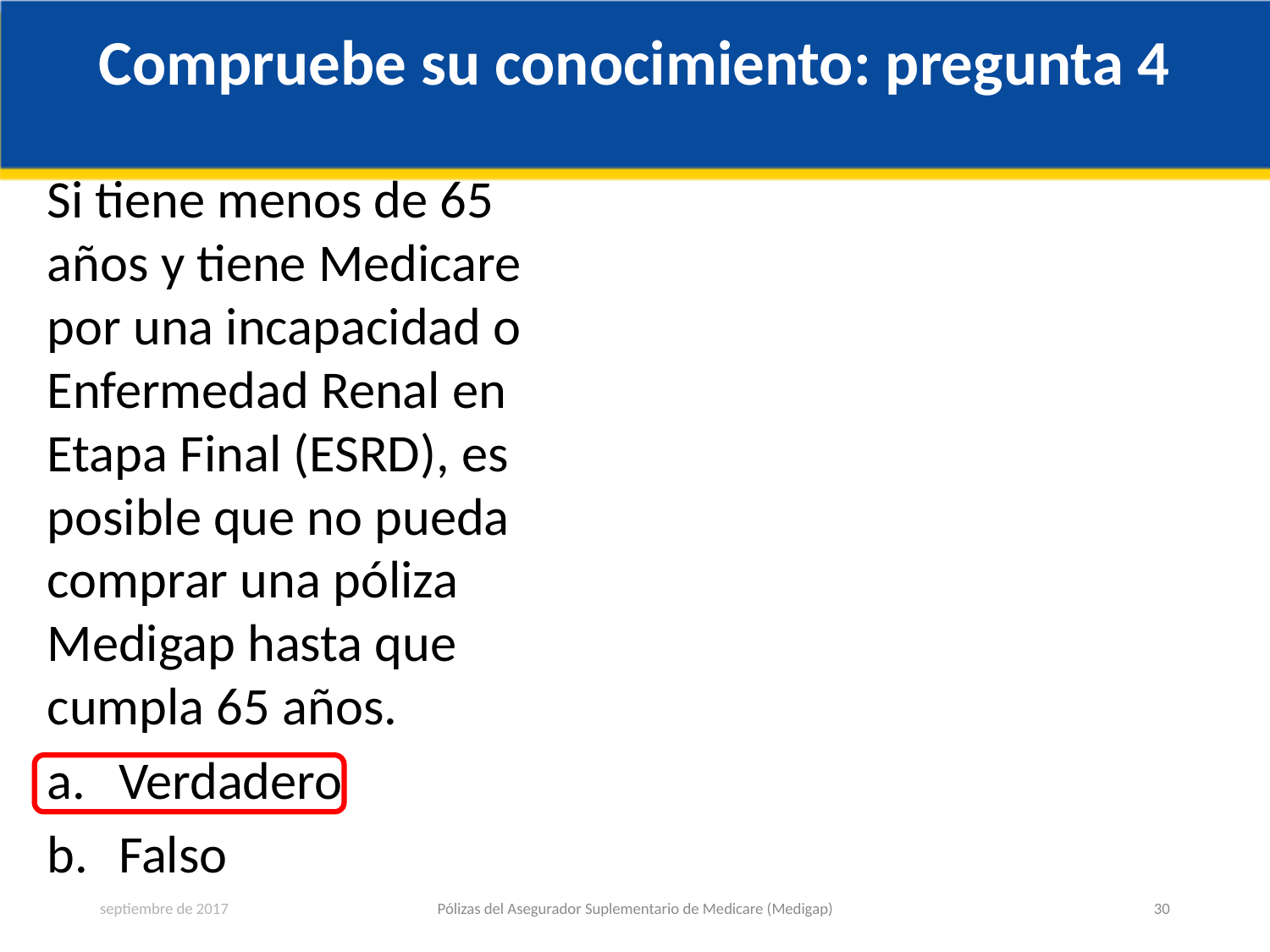

# Compruebe su conocimiento: pregunta 4
Si tiene menos de 65 años y tiene Medicare por una incapacidad o Enfermedad Renal en Etapa Final (ESRD), es posible que no pueda comprar una póliza Medigap hasta que cumpla 65 años.
Verdadero
Falso

septiembre de 2017
Pólizas del Asegurador Suplementario de Medicare (Medigap)
30